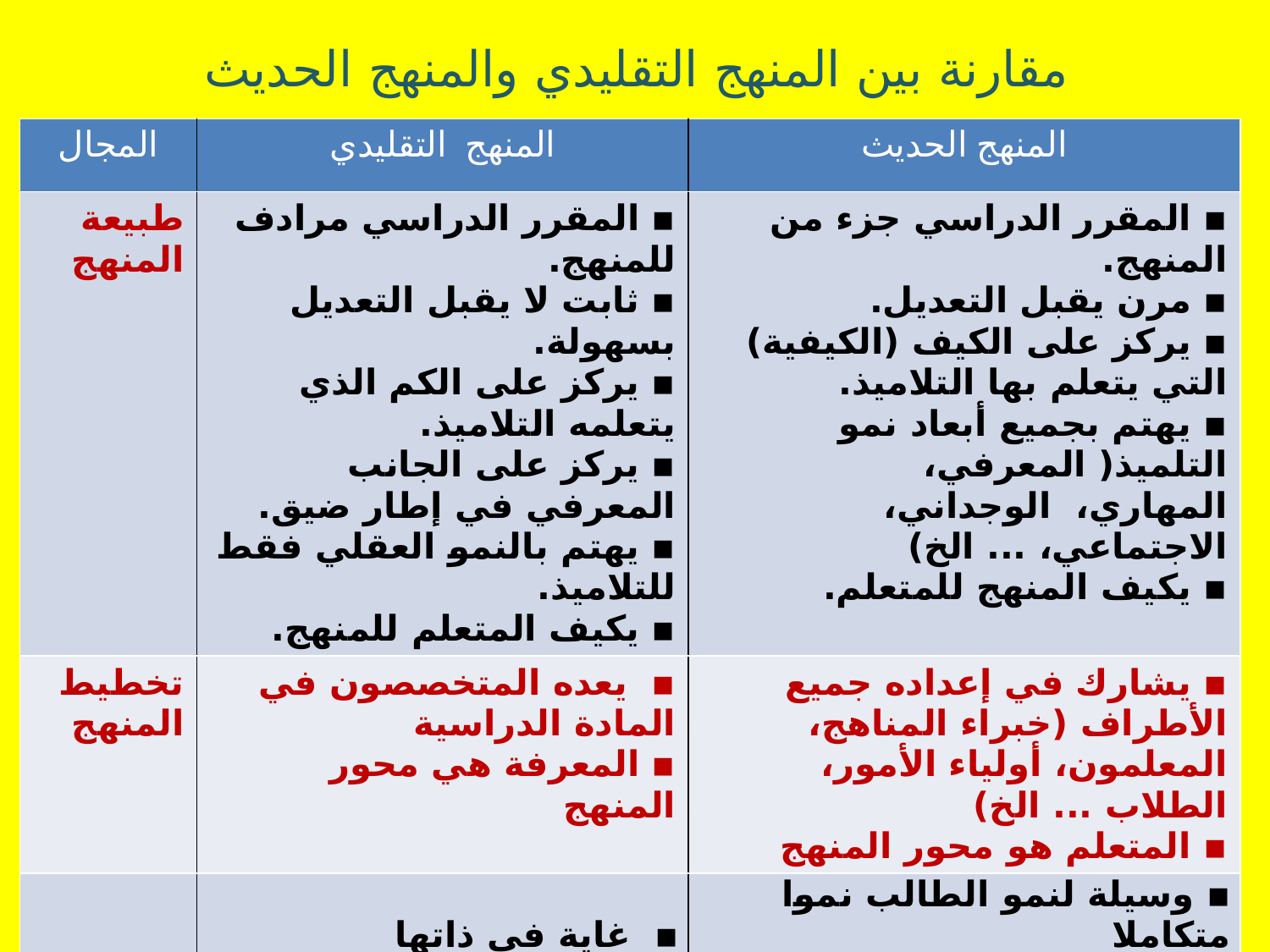

# مقارنة بين المنهج التقليدي والمنهج الحديث
| المجال | المنهج التقليدي | المنهج الحديث |
| --- | --- | --- |
| طبيعة المنهج | ▪ المقرر الدراسي مرادف للمنهج. ▪ ثابت لا يقبل التعديل بسهولة. ▪ يركز على الكم الذي يتعلمه التلاميذ. ▪ يركز على الجانب المعرفي في إطار ضيق. ▪ يهتم بالنمو العقلي فقط للتلاميذ. ▪ يكيف المتعلم للمنهج. | ▪ المقرر الدراسي جزء من المنهج. ▪ مرن يقبل التعديل. ▪ يركز على الكيف (الكيفية) التي يتعلم بها التلاميذ. ▪ يهتم بجميع أبعاد نمو التلميذ( المعرفي، المهاري، الوجداني، الاجتماعي، ... الخ) ▪ يكيف المنهج للمتعلم. |
| تخطيط المنهج | ▪ يعده المتخصصون في المادة الدراسية ▪ المعرفة هي محور المنهج | ▪ يشارك في إعداده جميع الأطراف (خبراء المناهج، المعلمون، أولياء الأمور، الطلاب ... الخ) ▪ المتعلم هو محور المنهج |
| المادة الدراسية (المحتوى) | ▪ غاية في ذاتها ▪ موحدة لجميع الطلاب ▪ المواد الدراسية منفصلة ▪ مصدرها الكتاب المقرر فقط | ▪ وسيلة لنمو الطالب نموا متكاملا ▪ تعدل حسب ظروف الطلاب واحتياجاتهم ▪ المواد الدراسية متكاملة ومترابطة ▪ مصادرها متعددة |